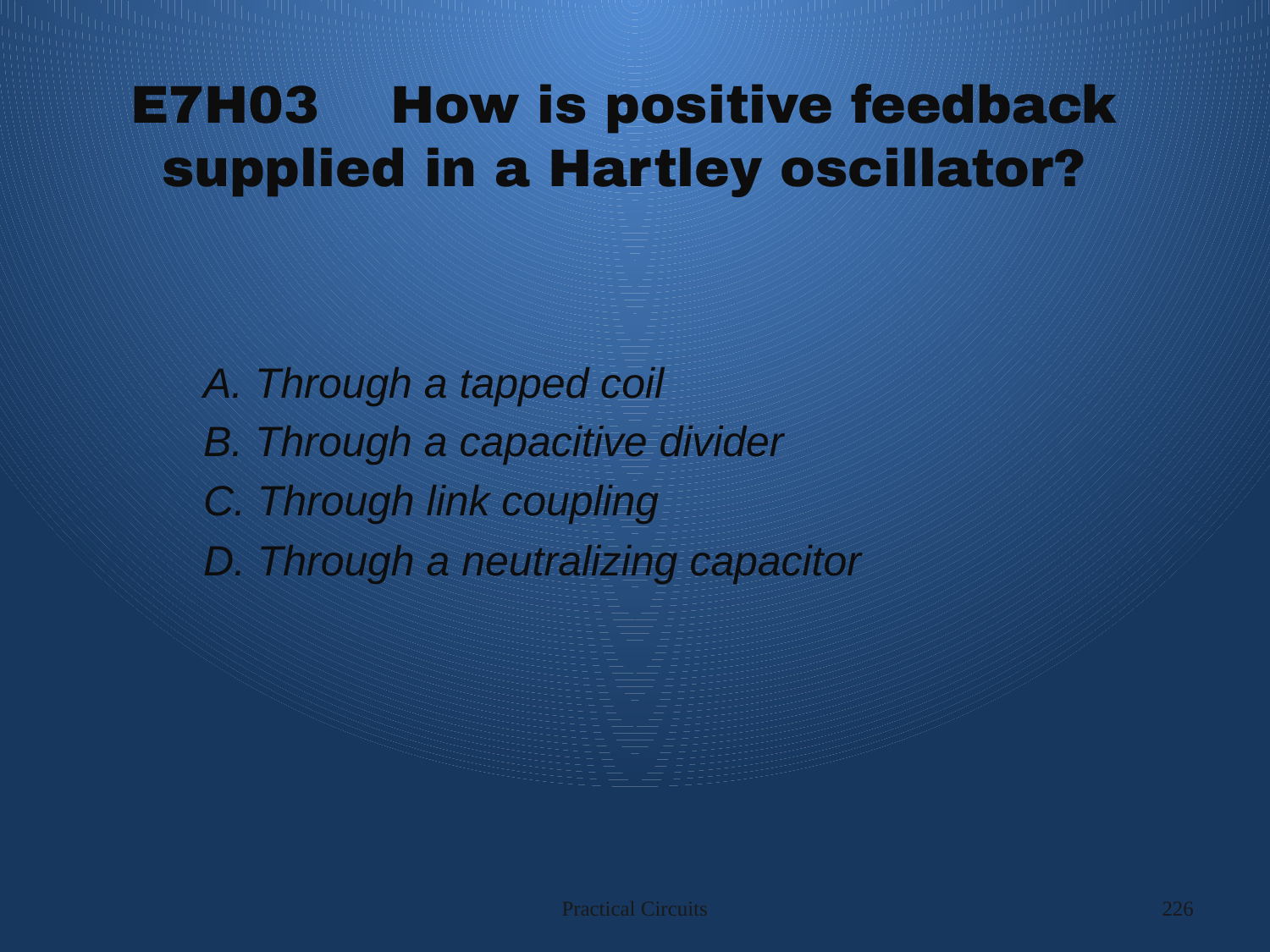

# E7H03    How is positive feedback supplied in a Hartley oscillator?
A. Through a tapped coil
B. Through a capacitive divider
C. Through link coupling
D. Through a neutralizing capacitor
Practical Circuits
226